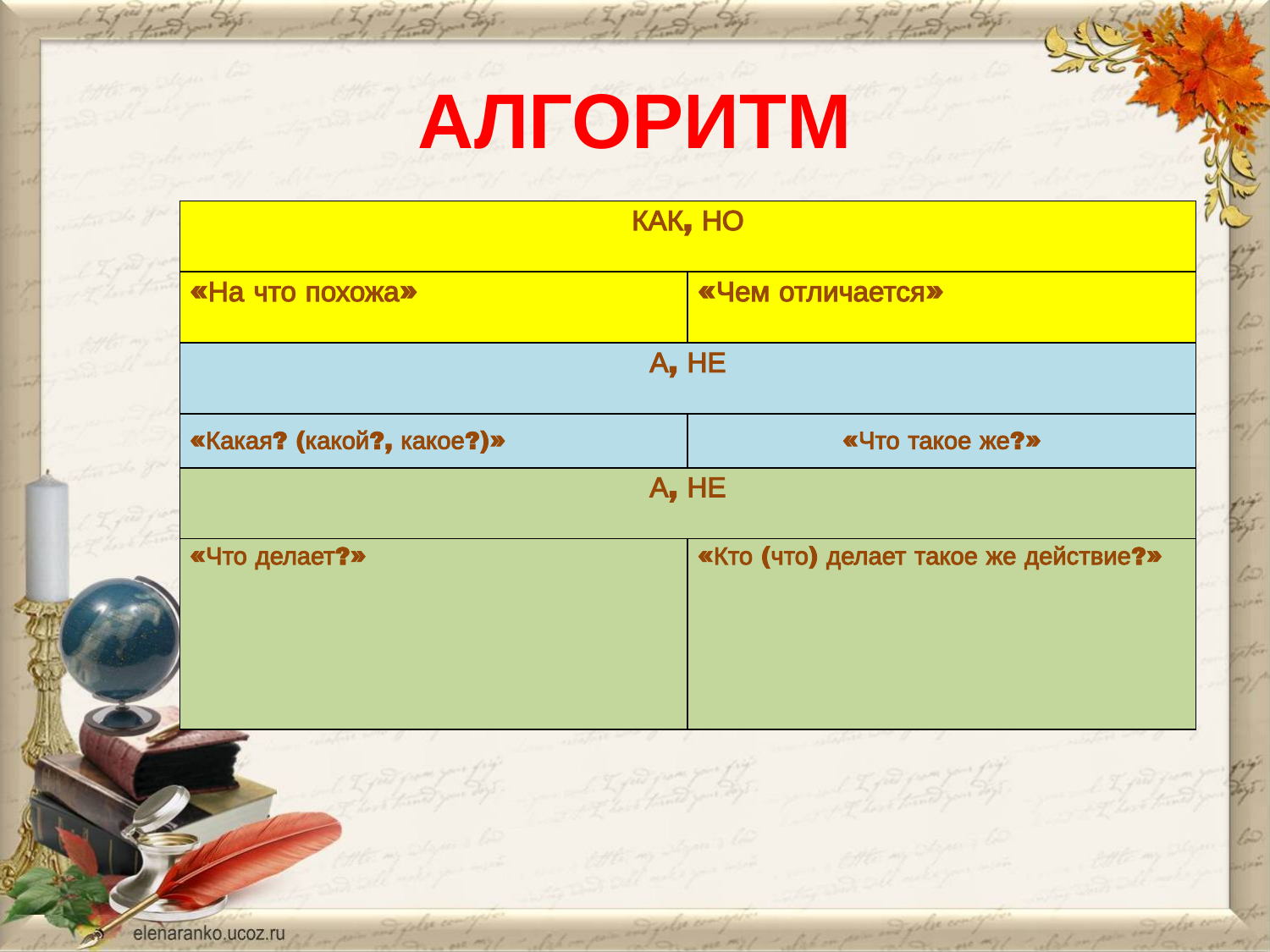

# АЛГОРИТМ
| КАК, НО |  |
| --- | --- |
| «На что похожа» | «Чем отличается» |
| А, НЕ |  |
| «Какая? (какой?, какое?)» | «Что такое же?» |
| А, НЕ |  |
| «Что делает?» | «Кто (что) делает такое же действие?» |